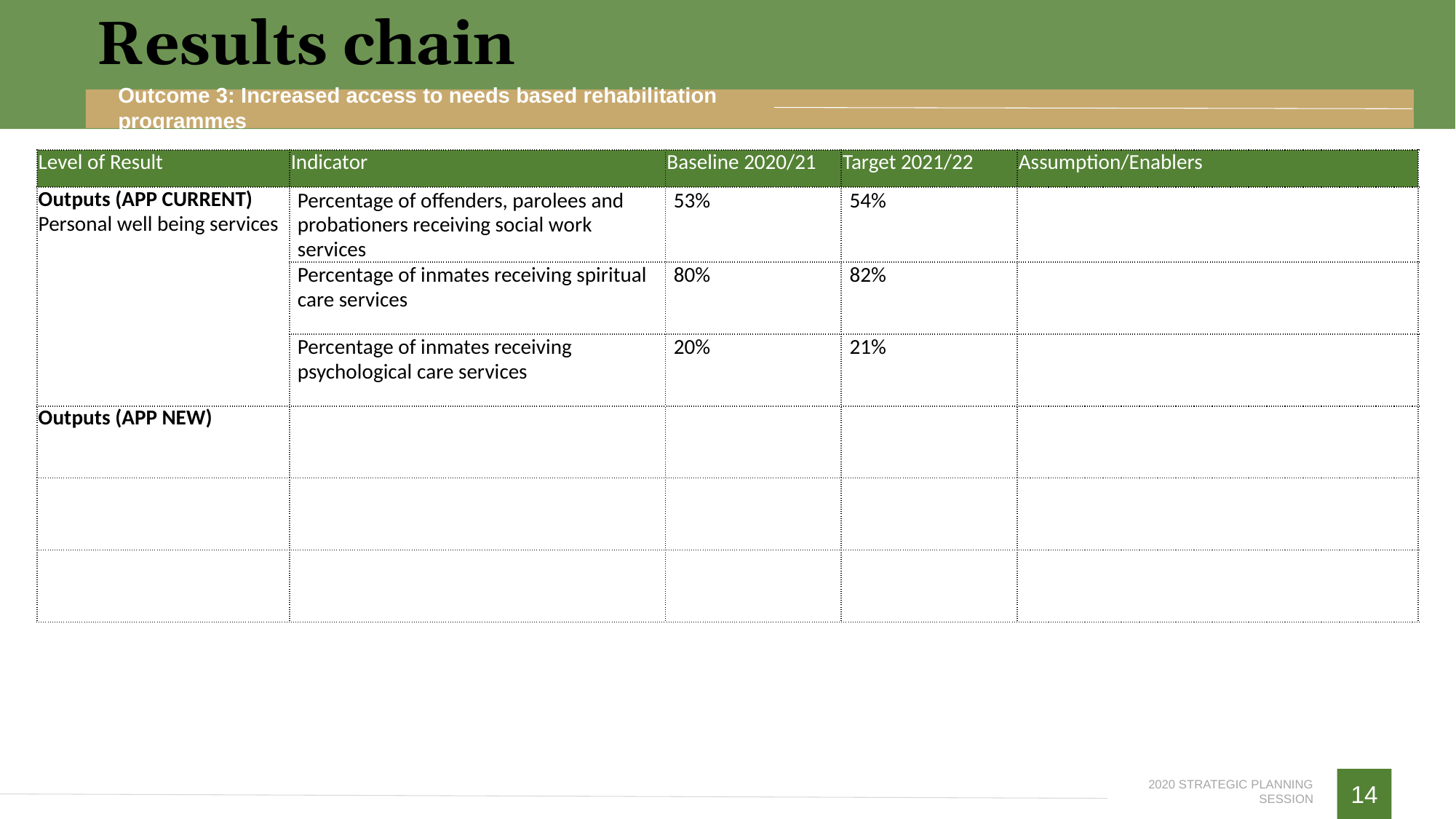

Results chain
| Level of Result | Indicator | Baseline 2020/21 | Target 2021/22 | Assumption/Enablers |
| --- | --- | --- | --- | --- |
| Outputs (APP CURRENT) Personal well being services | Percentage of offenders, parolees and probationers receiving social work services | 53% | 54% |  |
|  | Percentage of inmates receiving spiritual care services | 80% | 82% |  |
|  | Percentage of inmates receiving psychological care services | 20% | 21% |  |
| Outputs (APP NEW) |  |  |  |  |
|  |  |  |  |  |
|  |  |  |  |  |